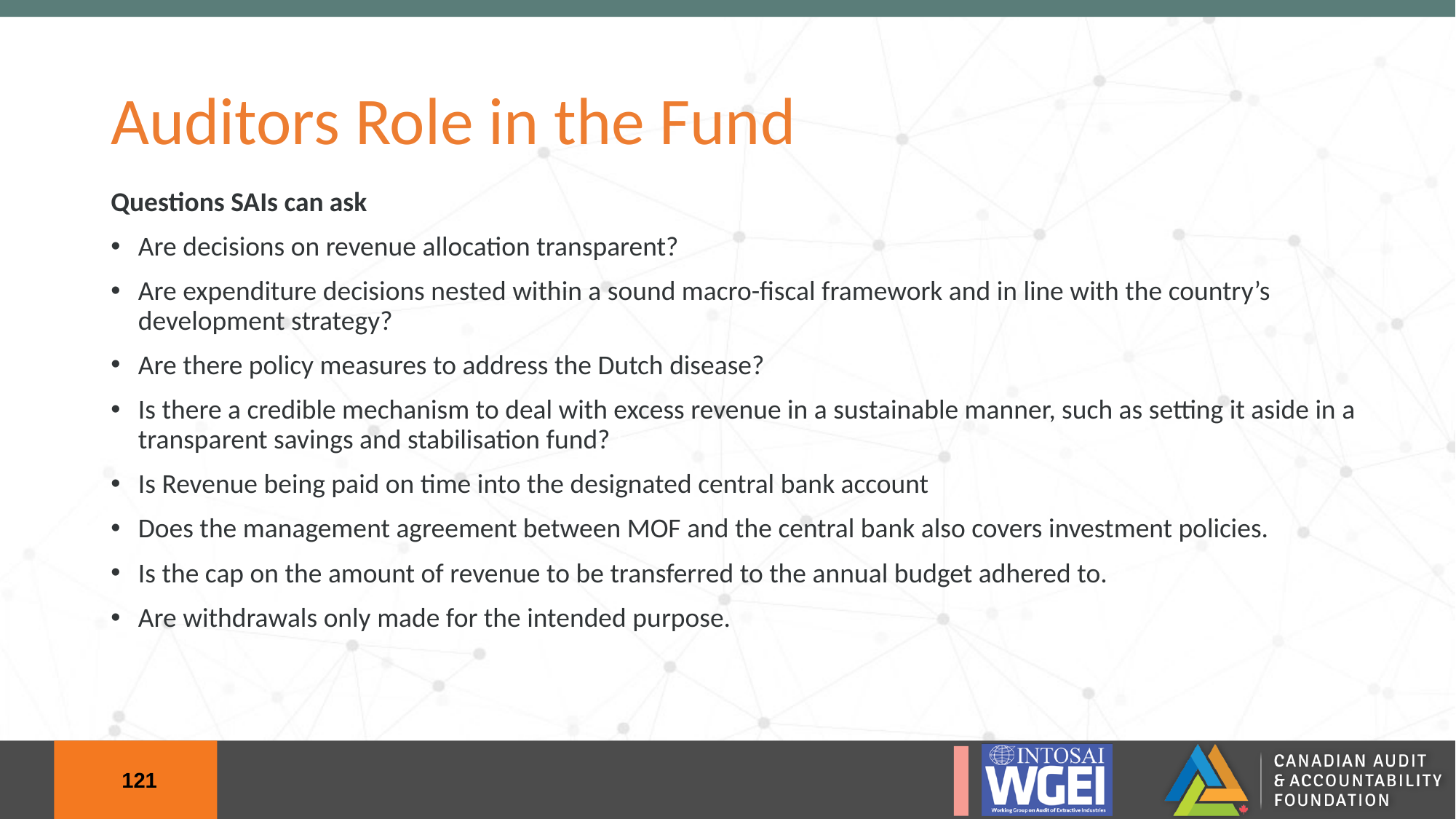

# Auditors Role in the Fund
Questions SAIs can ask
Are decisions on revenue allocation transparent?
Are expenditure decisions nested within a sound macro-fiscal framework and in line with the country’s development strategy?
Are there policy measures to address the Dutch disease?
Is there a credible mechanism to deal with excess revenue in a sustainable manner, such as setting it aside in a transparent savings and stabilisation fund?1
Is Revenue being paid on time into the designated central bank account
Does the management agreement between MOF and the central bank also covers investment policies.
Is the cap on the amount of revenue to be transferred to the annual budget adhered to. 4
Are withdrawals only made for the intended purpose.